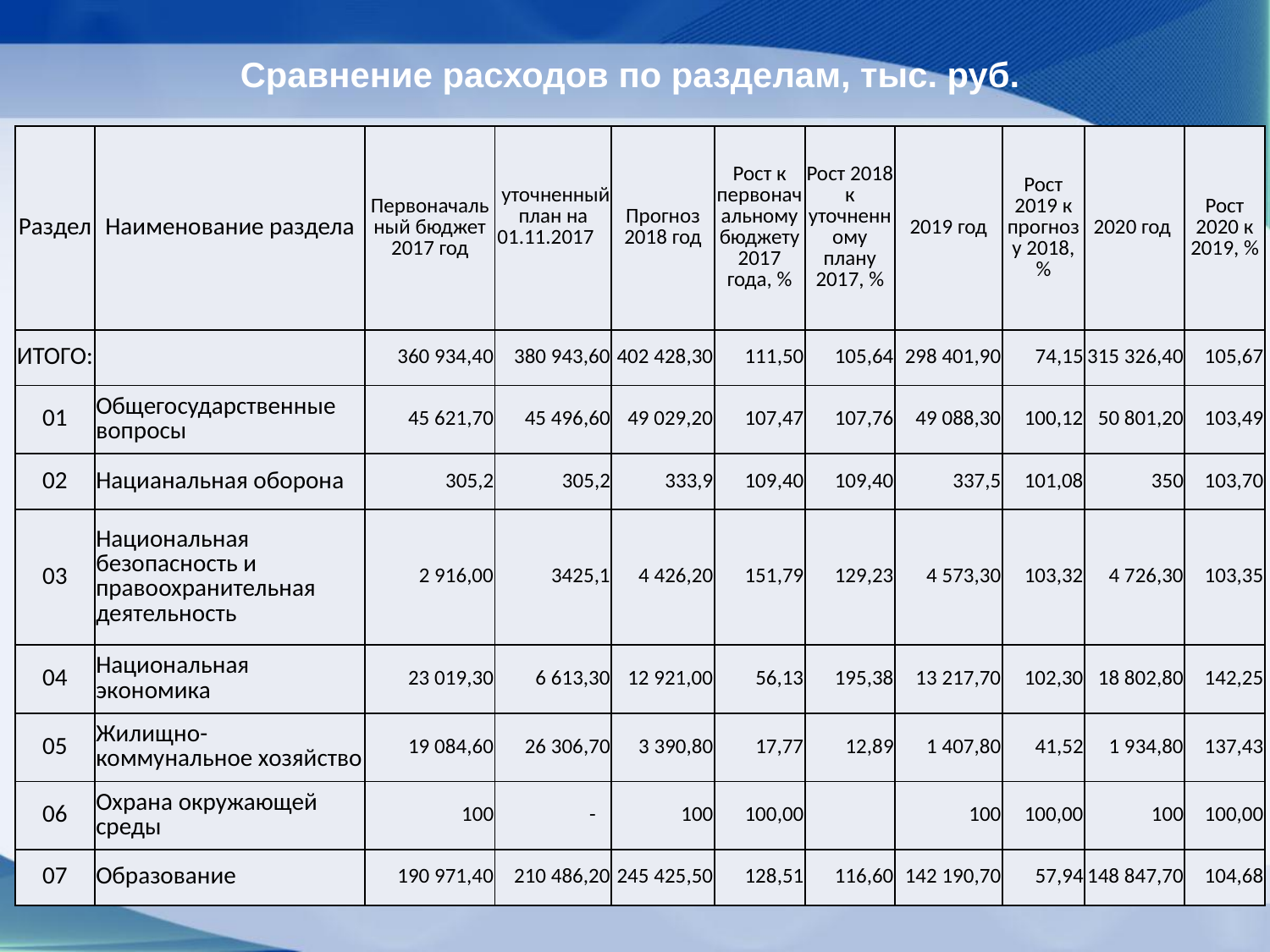

Сравнение расходов по разделам, тыс. руб.
| Раздел | Наименование раздела | Первоначальный бюджет 2017 год | уточненный план на 01.11.2017 | Прогноз 2018 год | Рост к первоначальному бюджету 2017 года, % | Рост 2018 к уточненному плану 2017, % | 2019 год | Рост 2019 к прогнозу 2018, % | 2020 год | Рост 2020 к 2019, % |
| --- | --- | --- | --- | --- | --- | --- | --- | --- | --- | --- |
| ИТОГО: |  | 360 934,40 | 380 943,60 | 402 428,30 | 111,50 | 105,64 | 298 401,90 | 74,15 | 315 326,40 | 105,67 |
| 01 | Общегосударственные вопросы | 45 621,70 | 45 496,60 | 49 029,20 | 107,47 | 107,76 | 49 088,30 | 100,12 | 50 801,20 | 103,49 |
| 02 | Нацианальная оборона | 305,2 | 305,2 | 333,9 | 109,40 | 109,40 | 337,5 | 101,08 | 350 | 103,70 |
| 03 | Национальная безопасность и правоохранительная деятельность | 2 916,00 | 3425,1 | 4 426,20 | 151,79 | 129,23 | 4 573,30 | 103,32 | 4 726,30 | 103,35 |
| 04 | Национальная экономика | 23 019,30 | 6 613,30 | 12 921,00 | 56,13 | 195,38 | 13 217,70 | 102,30 | 18 802,80 | 142,25 |
| 05 | Жилищно-коммунальное хозяйство | 19 084,60 | 26 306,70 | 3 390,80 | 17,77 | 12,89 | 1 407,80 | 41,52 | 1 934,80 | 137,43 |
| 06 | Охрана окружающей среды | 100 | - | 100 | 100,00 |  | 100 | 100,00 | 100 | 100,00 |
| 07 | Образование | 190 971,40 | 210 486,20 | 245 425,50 | 128,51 | 116,60 | 142 190,70 | 57,94 | 148 847,70 | 104,68 |